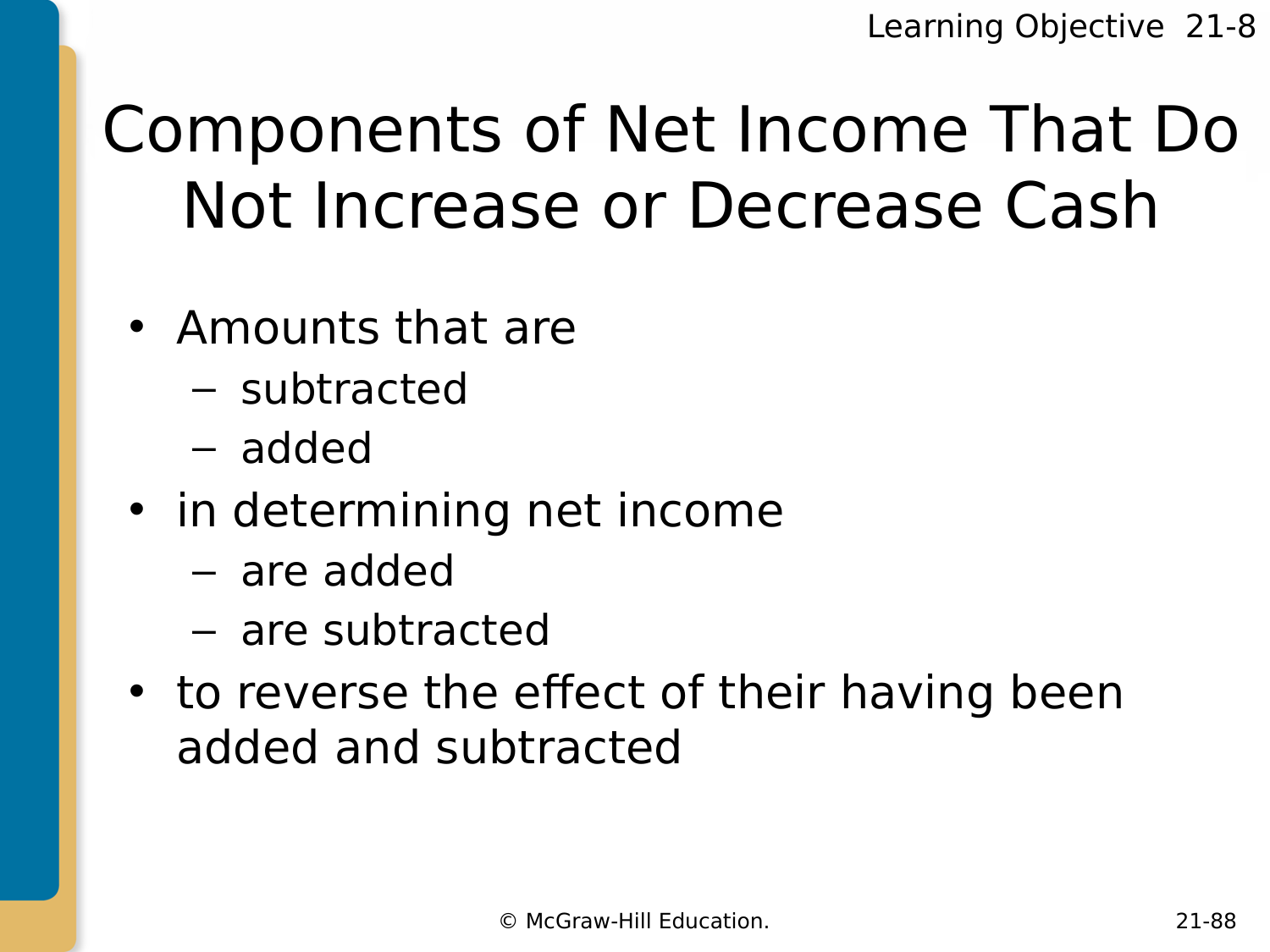

Learning Objective  21-8
# Components of Net Income That Do Not Increase or Decrease Cash
Amounts that are
subtracted
added
in determining net income
are added
are subtracted
to reverse the effect of their having been added and subtracted